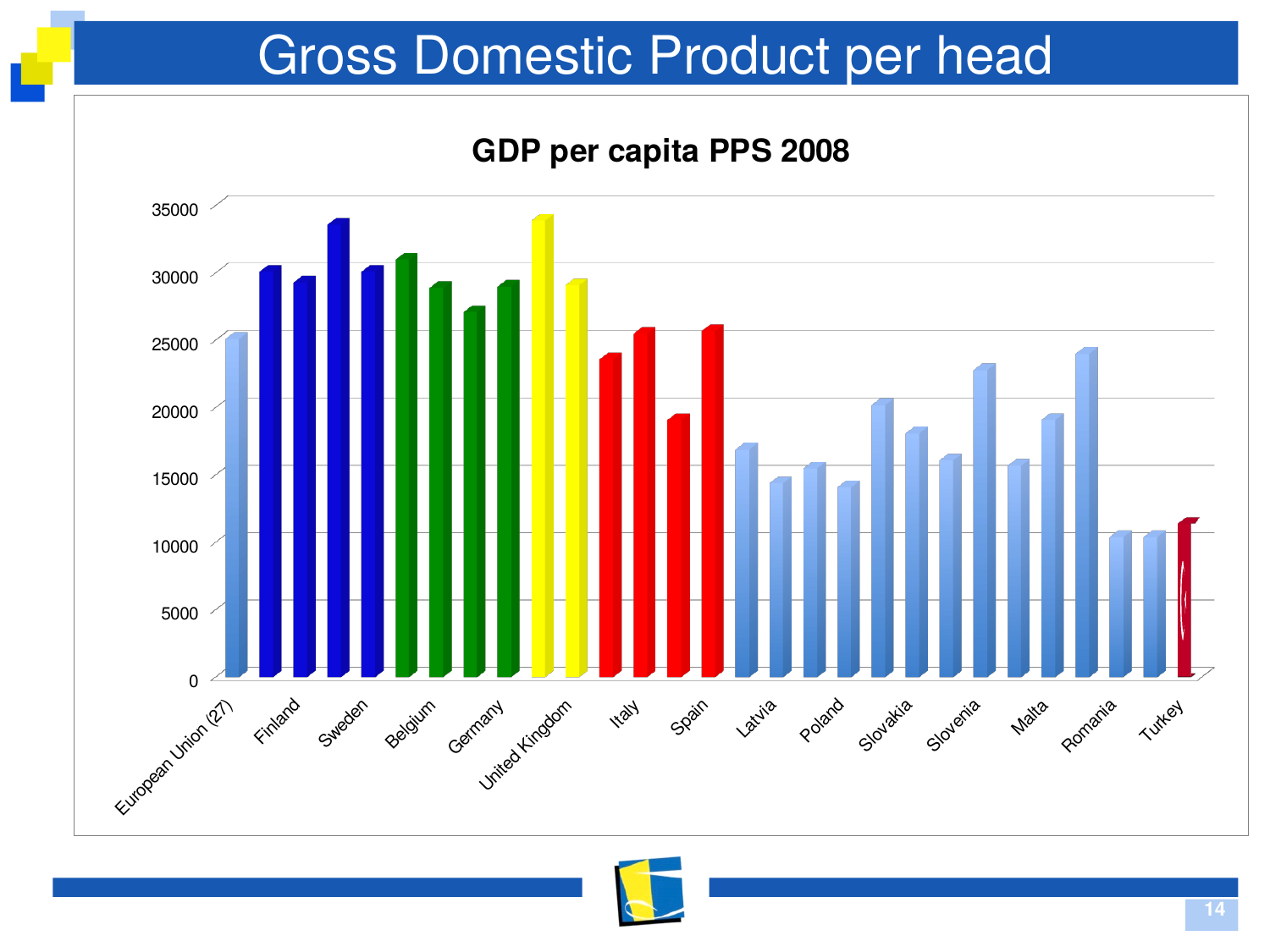

# Gross Domestic Product per head

[unsupported chart]

14